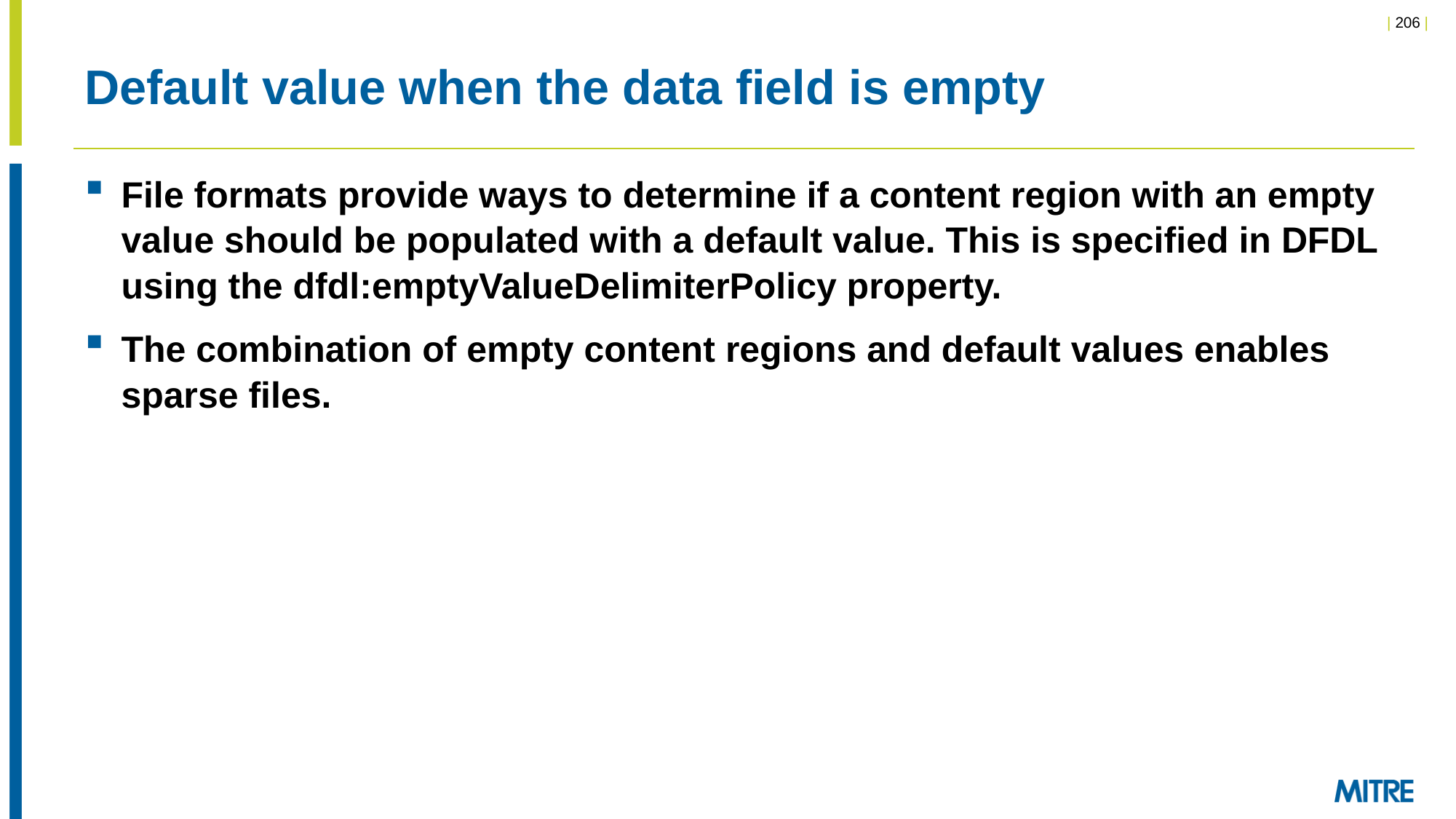

# Default value when the data field is empty
File formats provide ways to determine if a content region with an empty value should be populated with a default value. This is specified in DFDL using the dfdl:emptyValueDelimiterPolicy property.
The combination of empty content regions and default values enables sparse files.